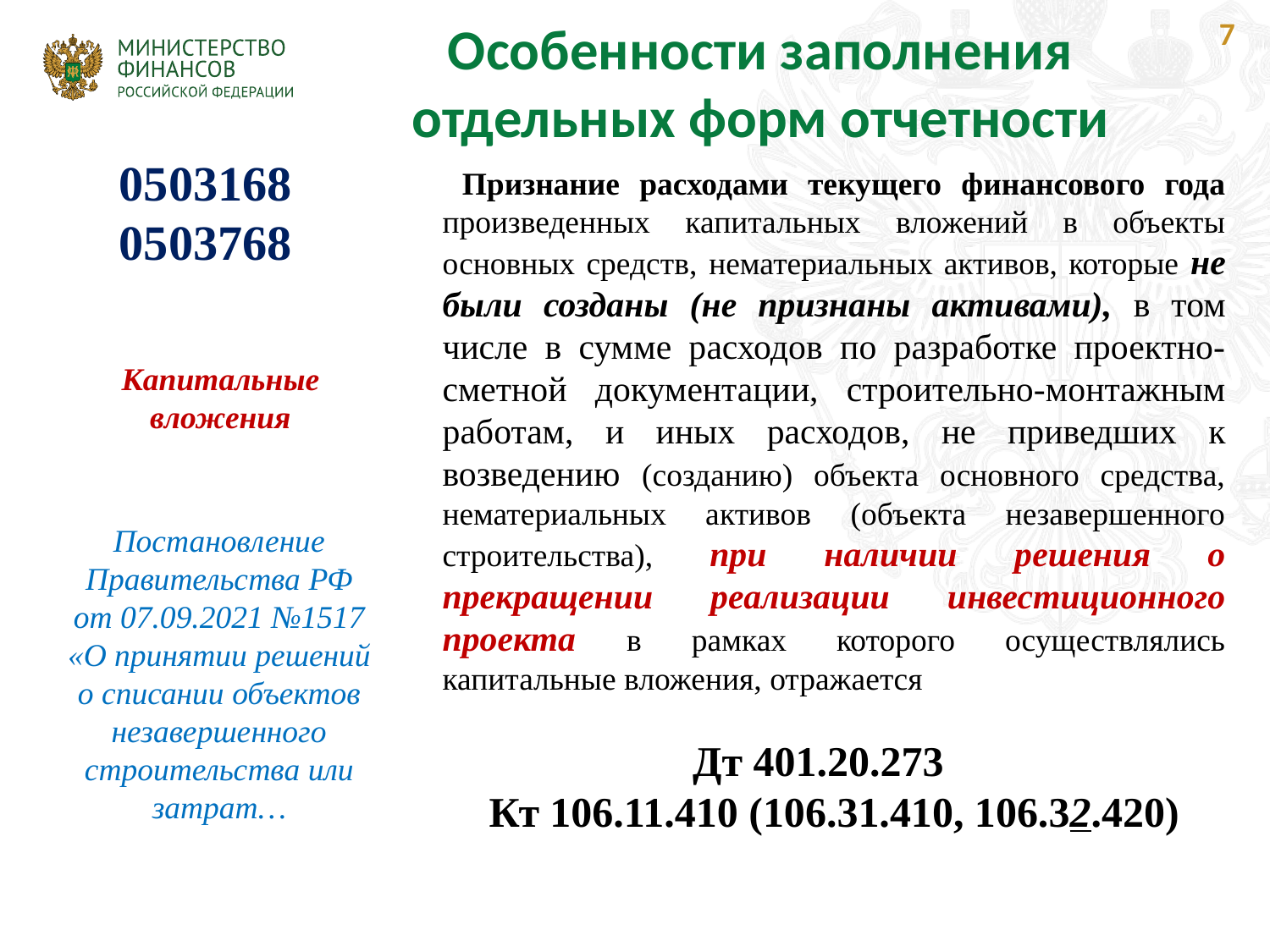

Особенности заполнения отдельных форм отчетности
7
0503168
0503768
 Признание расходами текущего финансового года произведенных капитальных вложений в объекты основных средств, нематериальных активов, которые не были созданы (не признаны активами), в том числе в сумме расходов по разработке проектно-сметной документации, строительно-монтажным работам, и иных расходов, не приведших к возведению (созданию) объекта основного средства, нематериальных активов (объекта незавершенного строительства), при наличии решения о прекращении реализации инвестиционного проекта в рамках которого осуществлялись капитальные вложения, отражается

Дт 401.20.273
Кт 106.11.410 (106.31.410, 106.32.420)

Капитальные вложения
Постановление Правительства РФ от 07.09.2021 №1517 «О принятии решений о списании объектов незавершенного строительства или затрат…